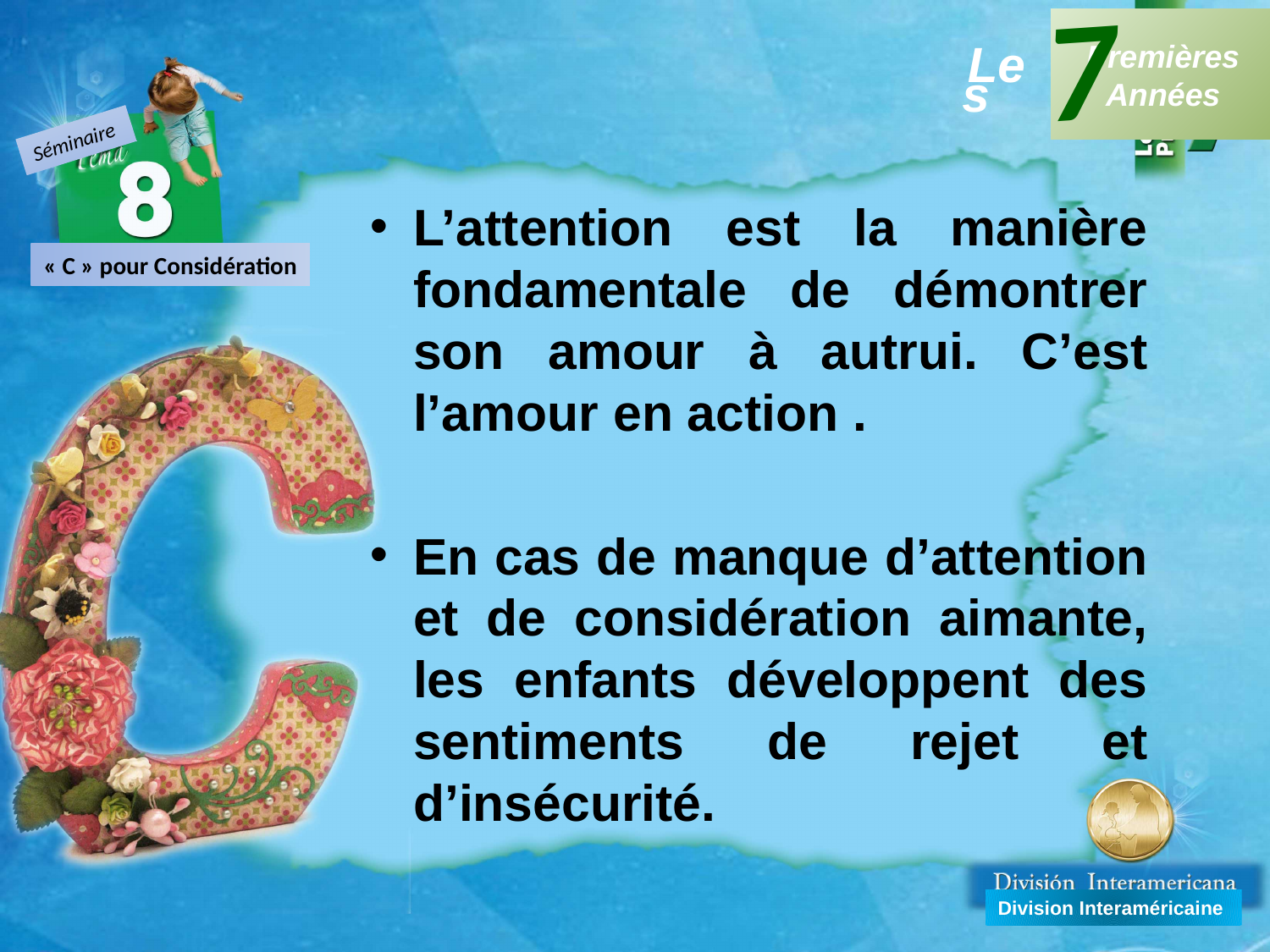

7
Premières
Années
Les
Séminaire
L’attention est la manière fondamentale de démontrer son amour à autrui. C’est l’amour en action .

En cas de manque d’attention et de considération aimante, les enfants développent des sentiments de rejet et d’insécurité.

« C » pour Considération
Division Interaméricaine